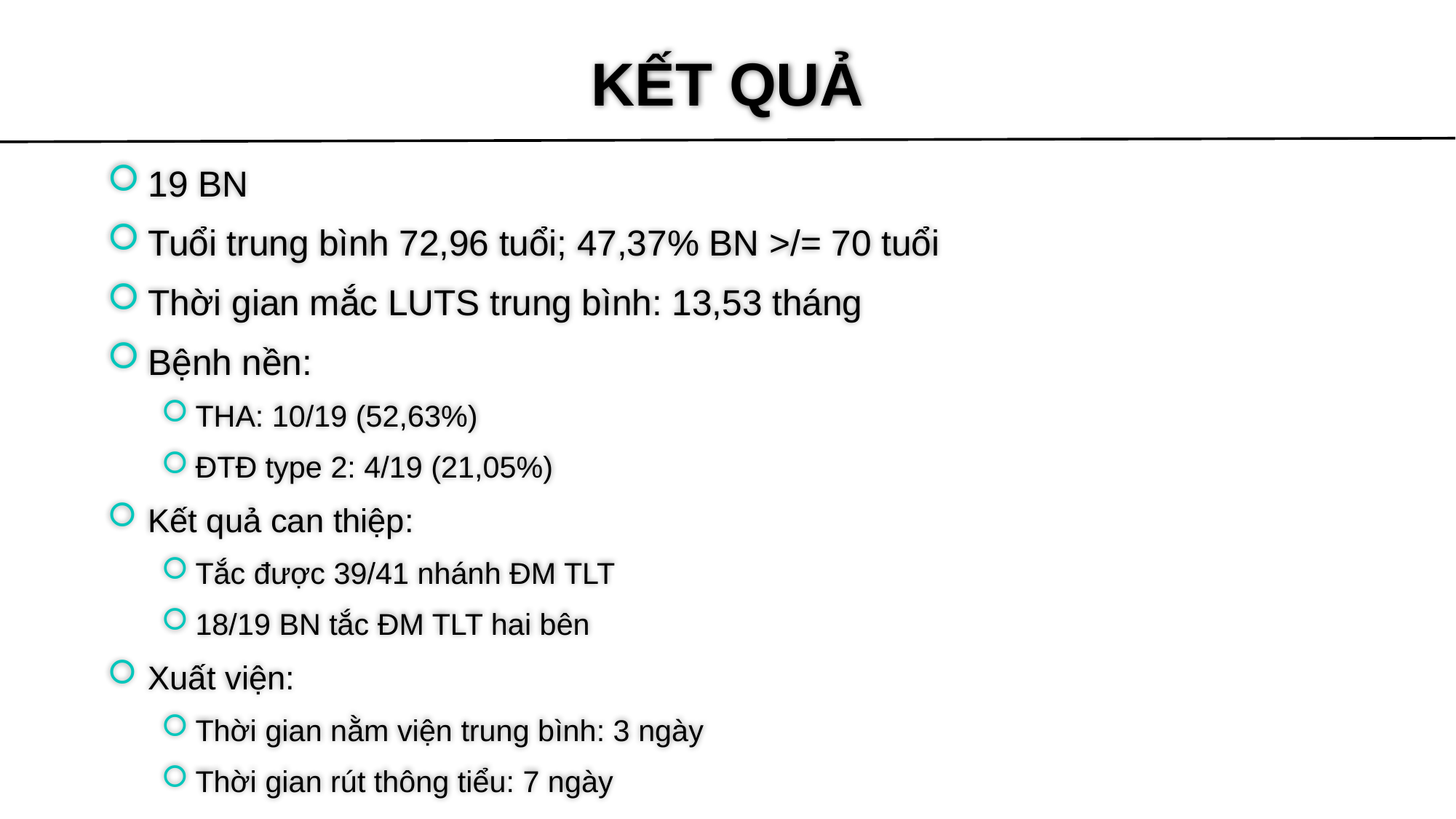

# KẾT QUẢ
19 BN
Tuổi trung bình 72,96 tuổi; 47,37% BN >/= 70 tuổi
Thời gian mắc LUTS trung bình: 13,53 tháng
Bệnh nền:
THA: 10/19 (52,63%)
ĐTĐ type 2: 4/19 (21,05%)
Kết quả can thiệp:
Tắc được 39/41 nhánh ĐM TLT
18/19 BN tắc ĐM TLT hai bên
Xuất viện:
Thời gian nằm viện trung bình: 3 ngày
Thời gian rút thông tiểu: 7 ngày